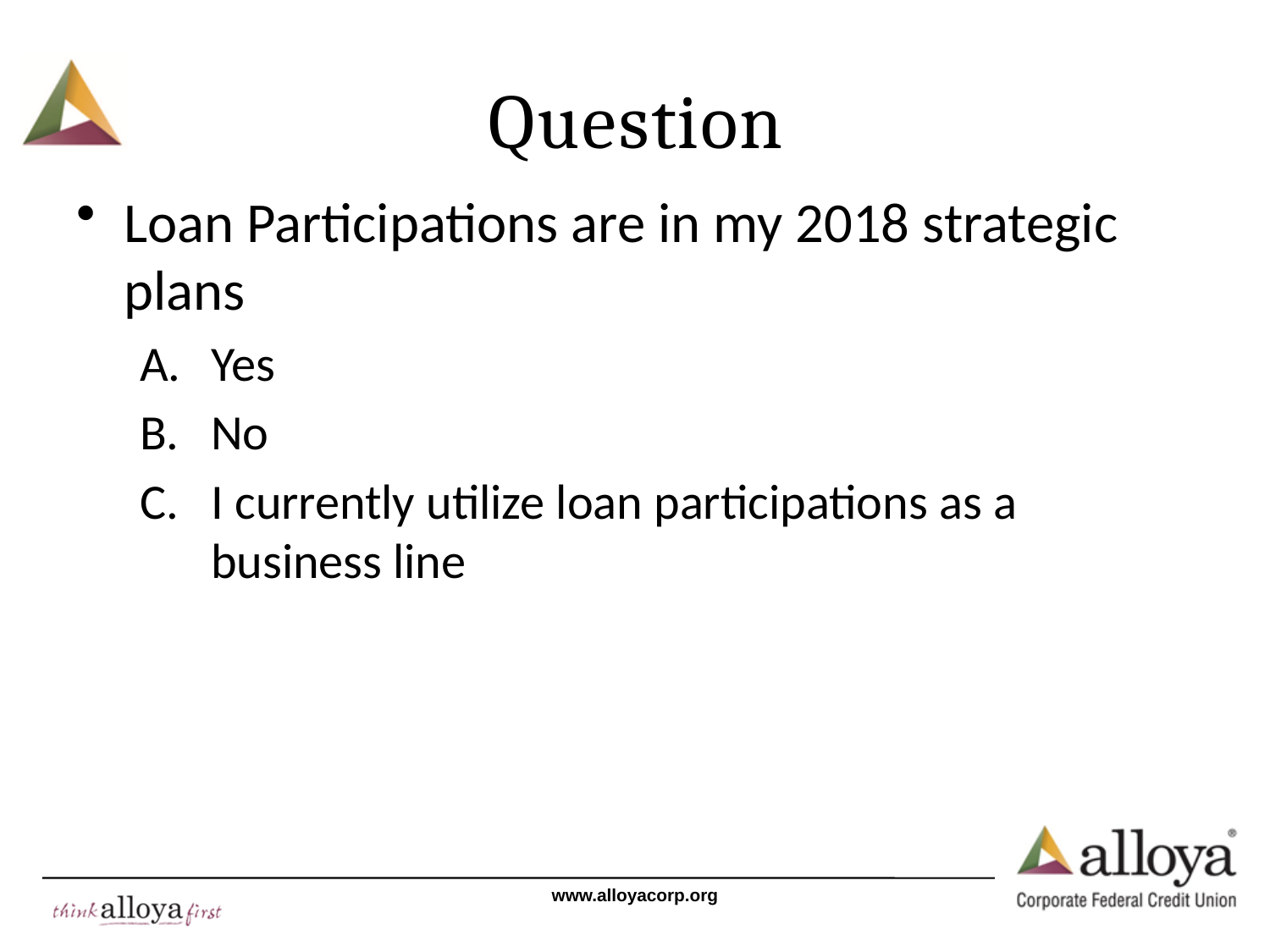

# Question
Loan Participations are in my 2018 strategic plans
Yes
No
I currently utilize loan participations as a business line